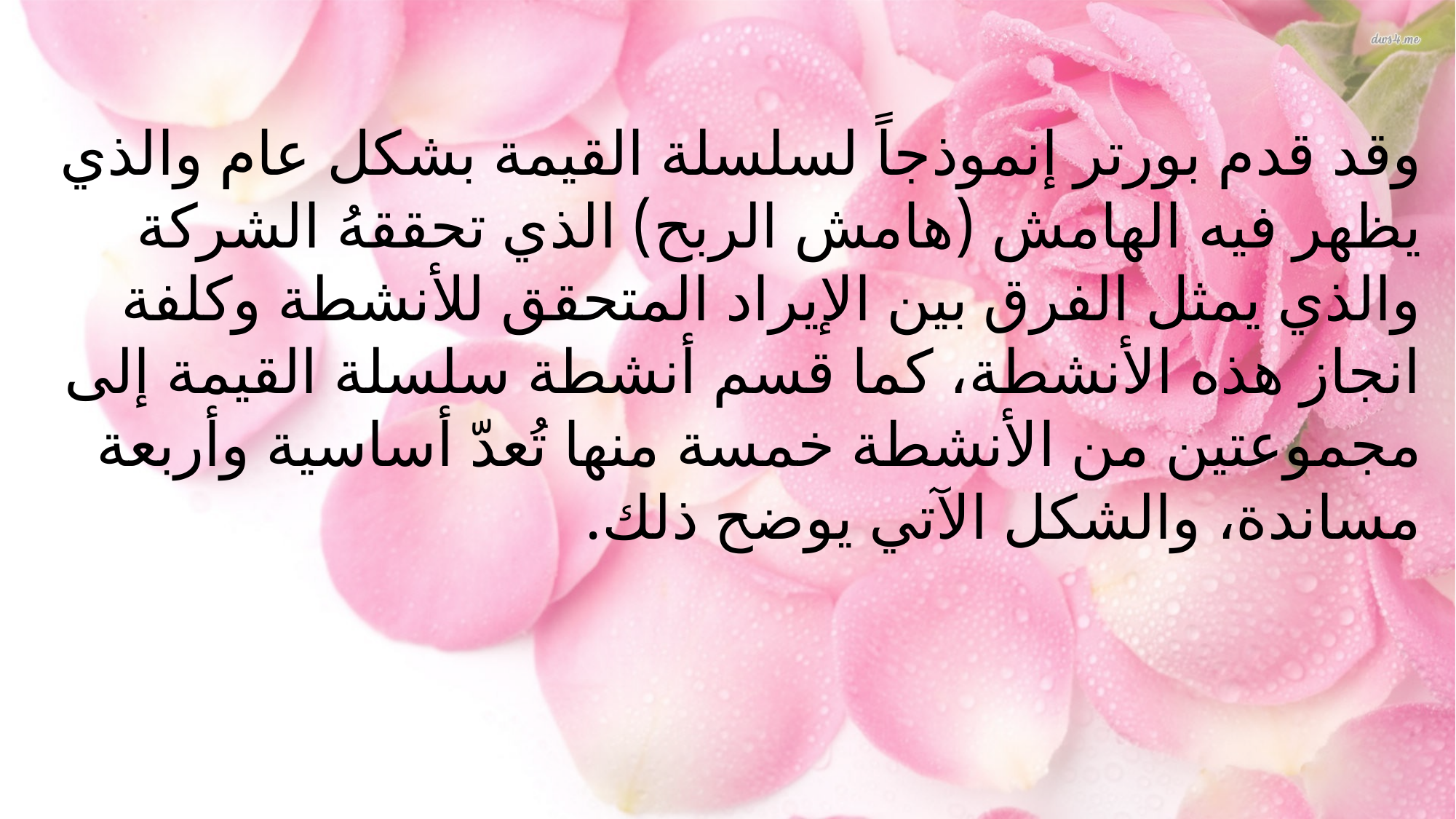

وقد قدم بورتر إنموذجاً لسلسلة القيمة بشكل عام والذي يظهر فيه الهامش (هامش الربح) الذي تحققهُ الشركة والذي يمثل الفرق بين الإيراد المتحقق للأنشطة وكلفة انجاز هذه الأنشطة، كما قسم أنشطة سلسلة القيمة إلى مجموعتين من الأنشطة خمسة منها تُعدّ أساسية وأربعة مساندة، والشكل الآتي يوضح ذلك.